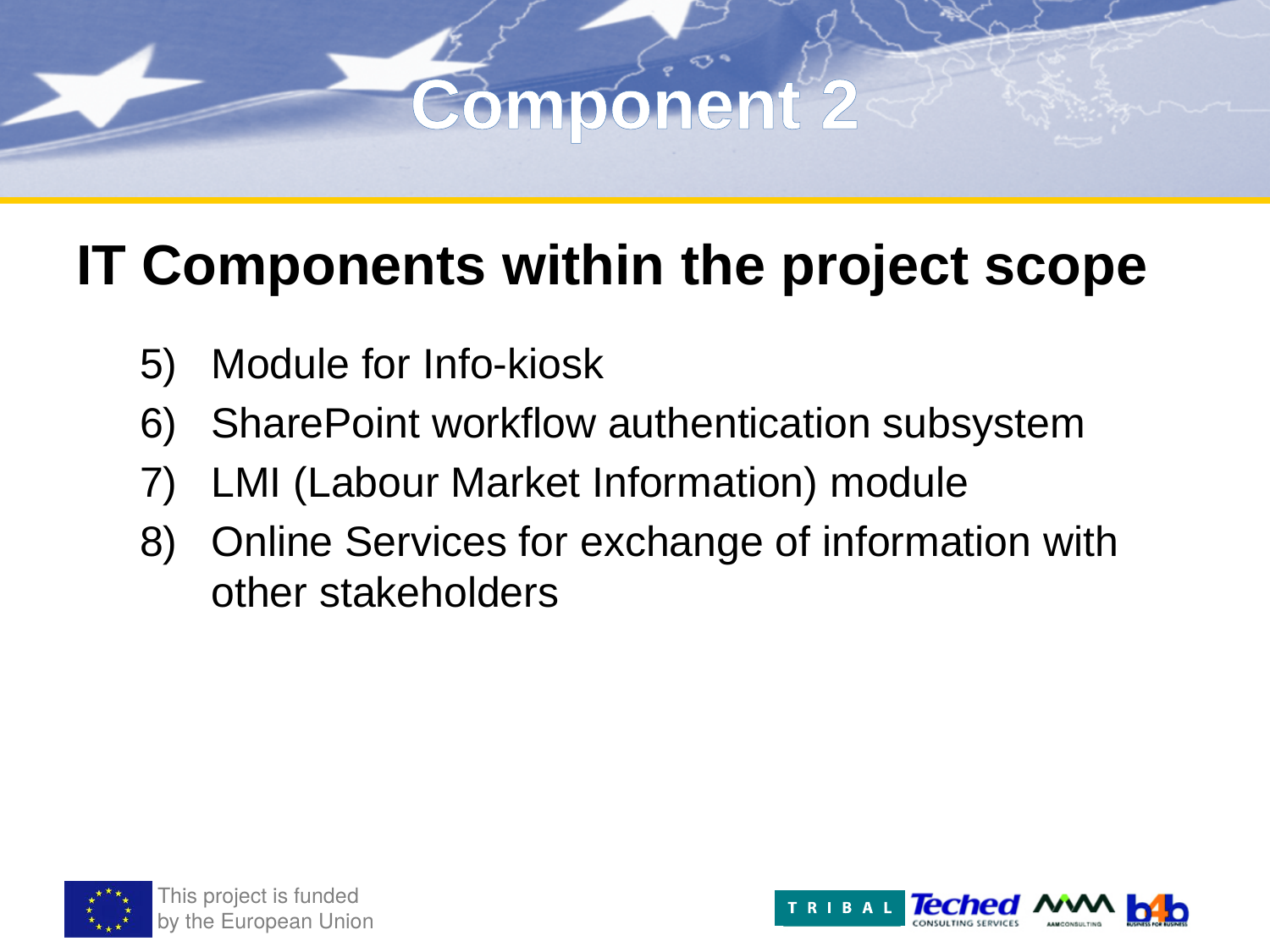

# Component 2
IT Components within the project scope

Module for Info-kiosk
SharePoint workflow authentication subsystem
LMI (Labour Market Information) module
Online Services for exchange of information with other stakeholders